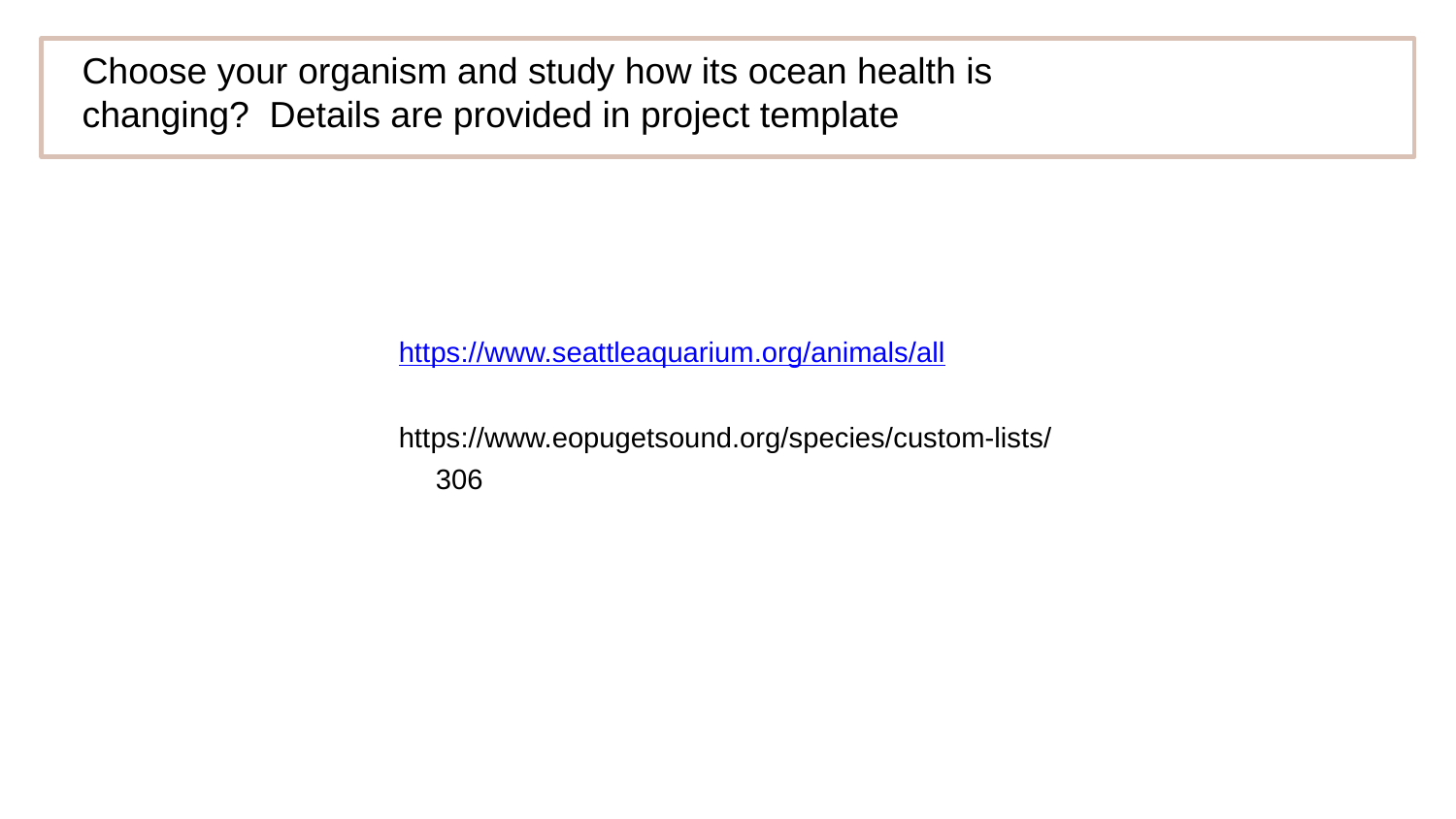

# Choose your organism and study how its ocean health is changing?  Details are provided in project template
https://www.seattleaquarium.org/animals/all

https://www.eopugetsound.org/species/custom-lists/306